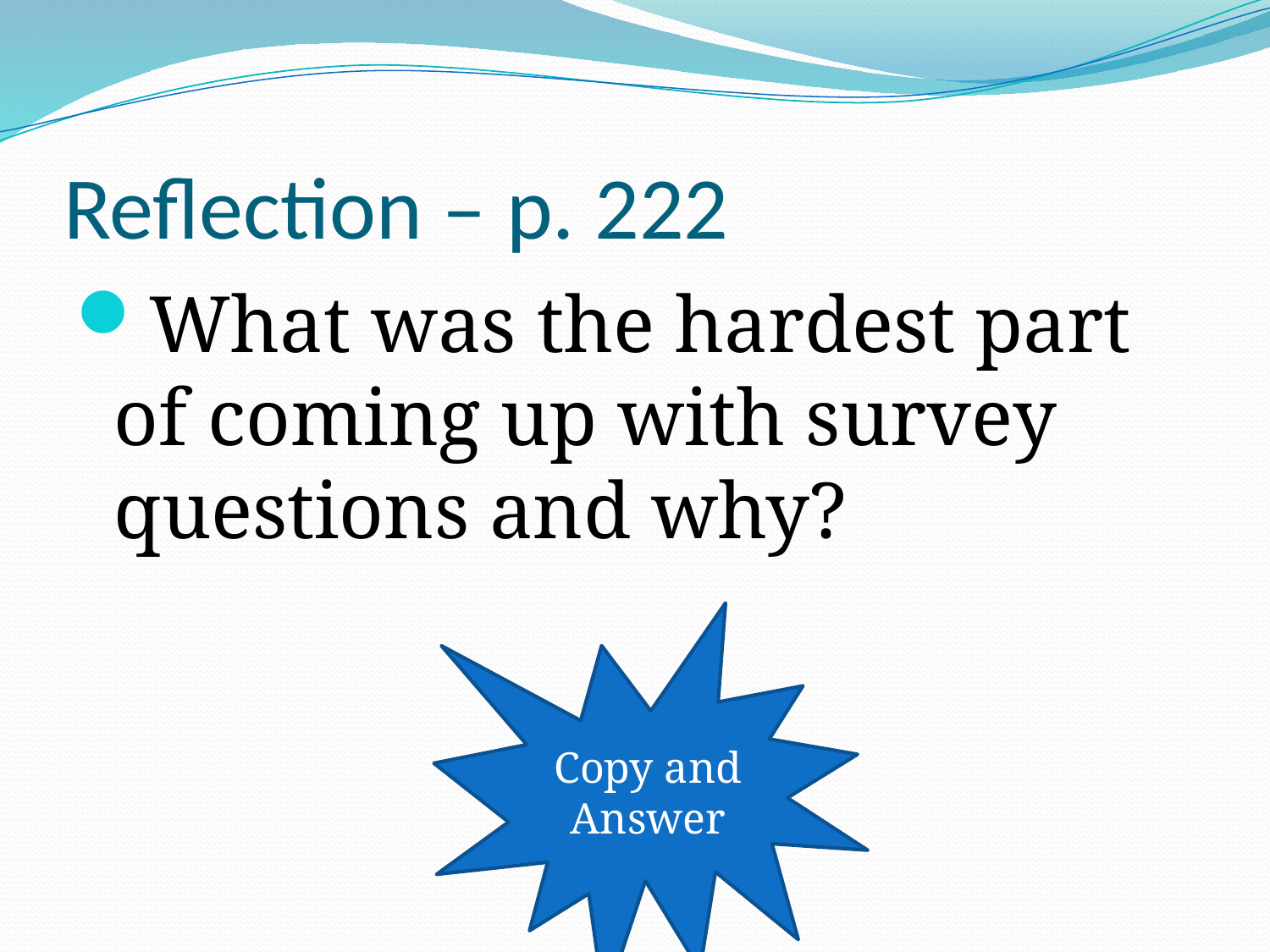

# Reflection – p. 222
What was the hardest part of coming up with survey questions and why?
Copy and Answer